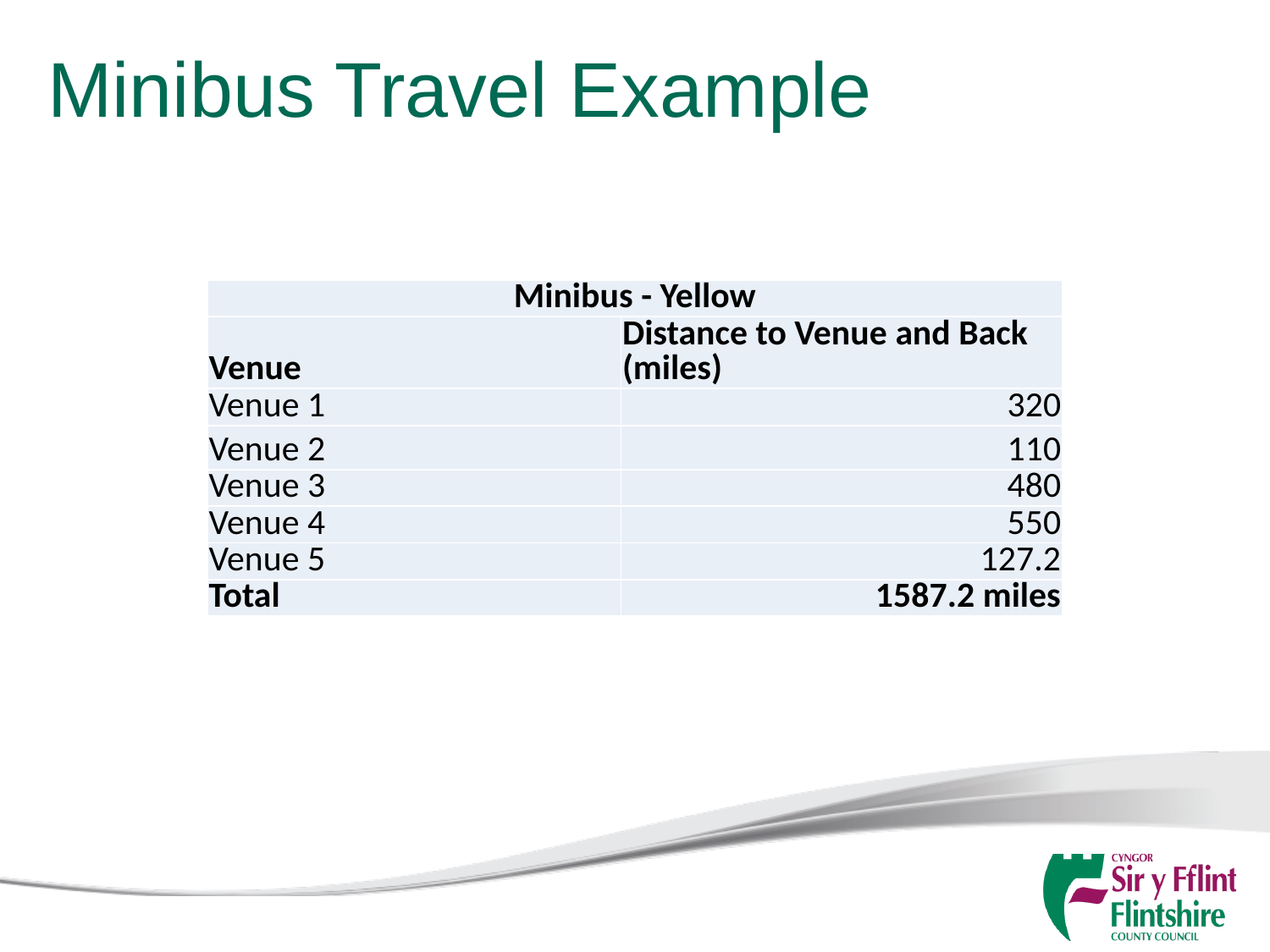

# Minibus Travel Example
| Minibus - Yellow |  |
| --- | --- |
| Venue | Distance to Venue and Back (miles) |
| Venue 1 | 320 |
| Venue 2 | 110 |
| Venue 3 | 480 |
| Venue 4 | 550 |
| Venue 5 | 127.2 |
| Total | 1587.2 miles |